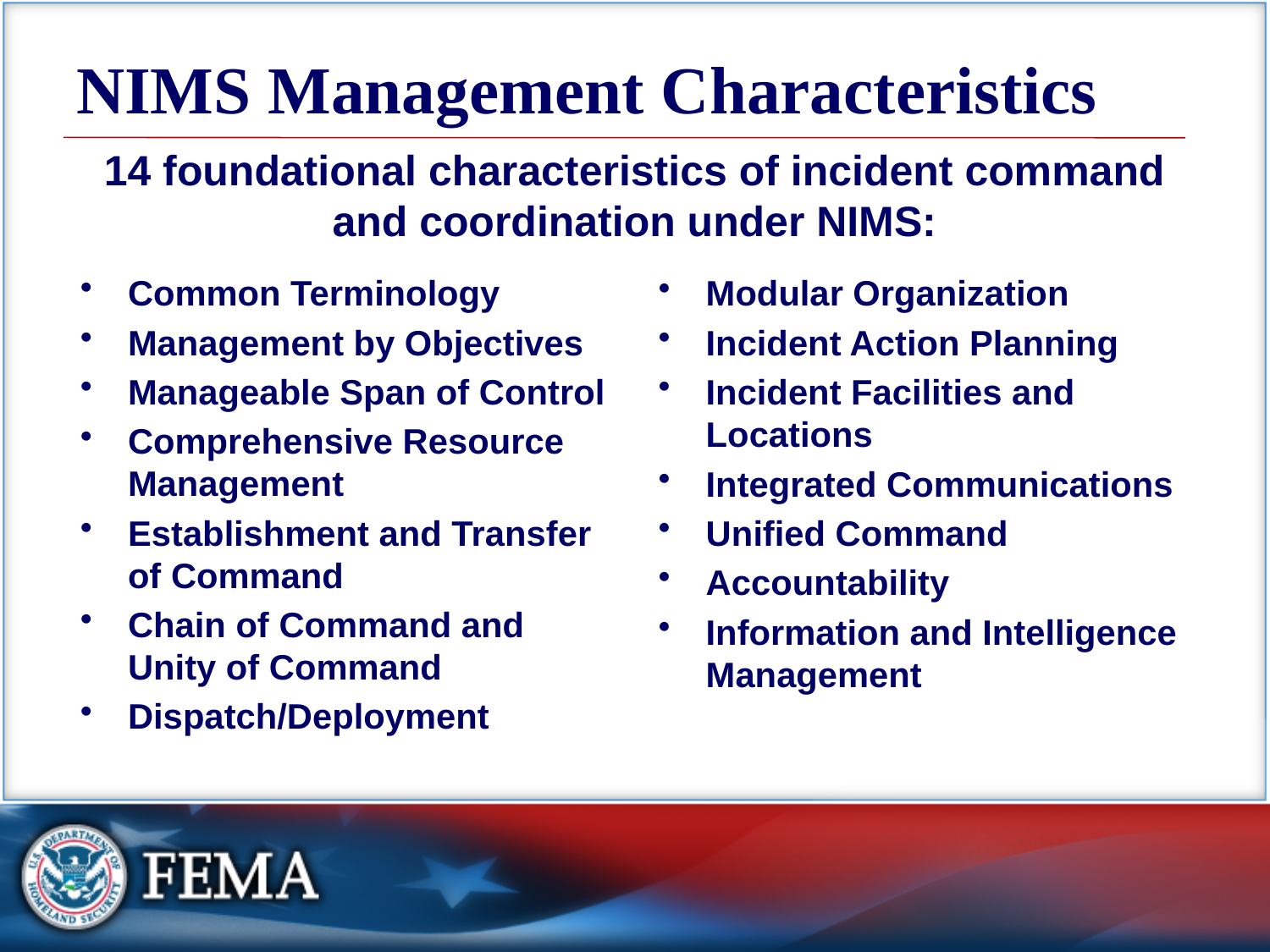

# NIMS Management Characteristics
14 foundational characteristics of incident command and coordination under NIMS:
Common Terminology
Management by Objectives
Manageable Span of Control
Comprehensive Resource Management
Establishment and Transfer of Command
Chain of Command and Unity of Command
Dispatch/Deployment
Modular Organization
Incident Action Planning
Incident Facilities and Locations
Integrated Communications
Unified Command
Accountability
Information and Intelligence Management